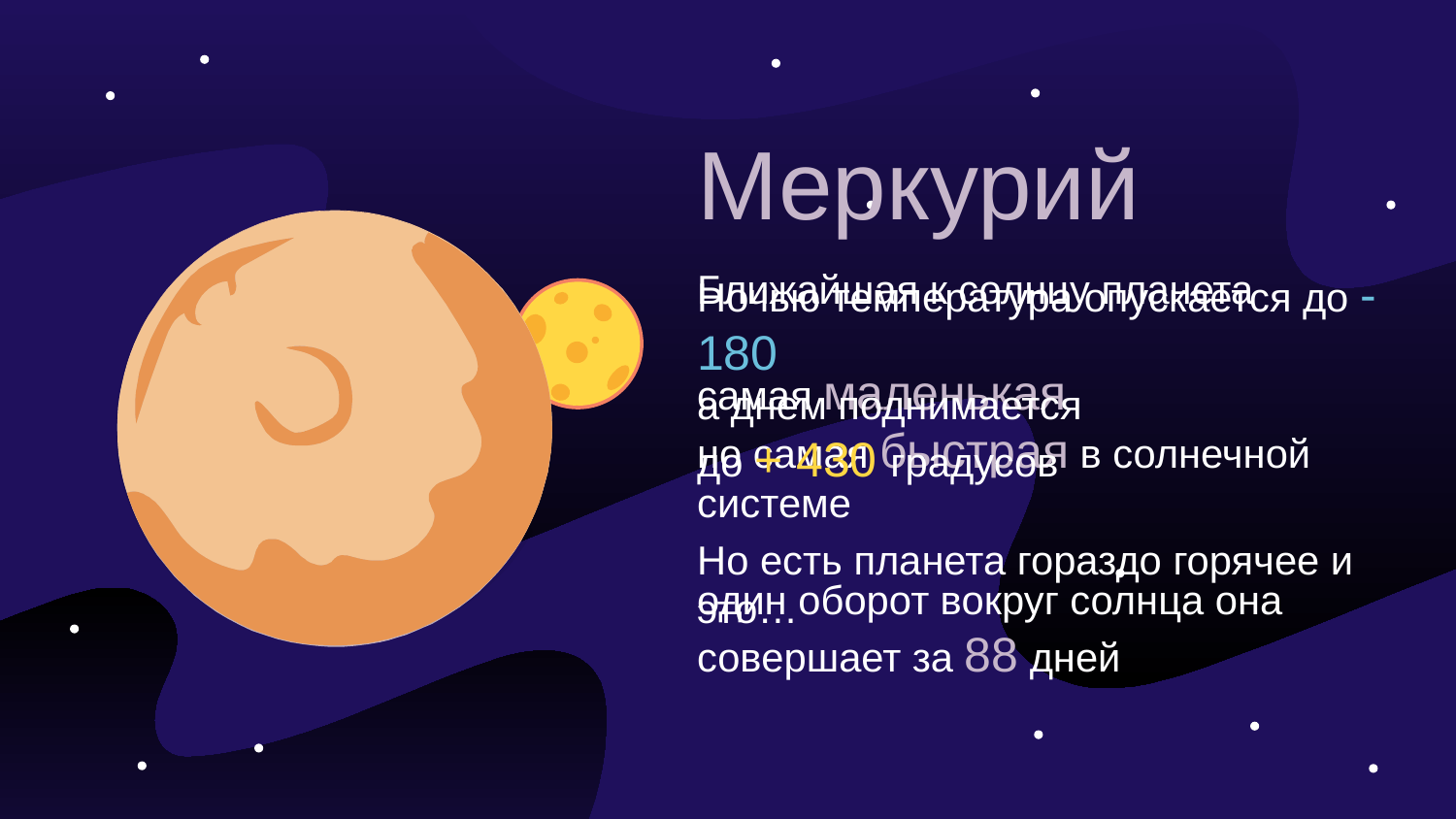

Меркурий

Ночью температура опускается до - 180
а днем поднимается
до + 430 градусов

Но есть планета гораздо горячее и это…
Ближайшая к солнцу планета

самая маленькая
но самая быстрая в солнечной системе

один оборот вокруг солнца она совершает за 88 дней